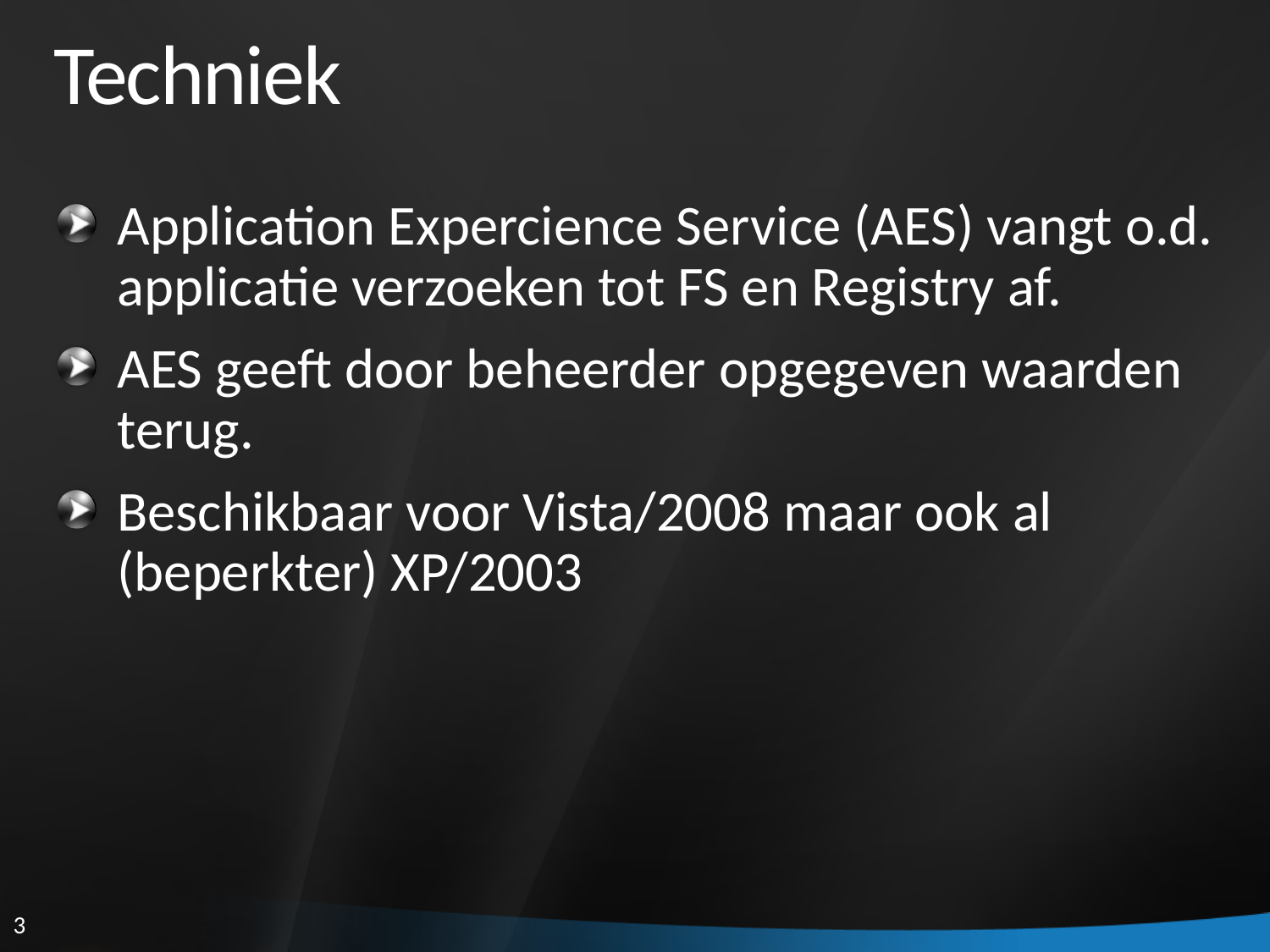

# Techniek
Application Expercience Service (AES) vangt o.d. applicatie verzoeken tot FS en Registry af.
AES geeft door beheerder opgegeven waarden terug.
Beschikbaar voor Vista/2008 maar ook al (beperkter) XP/2003